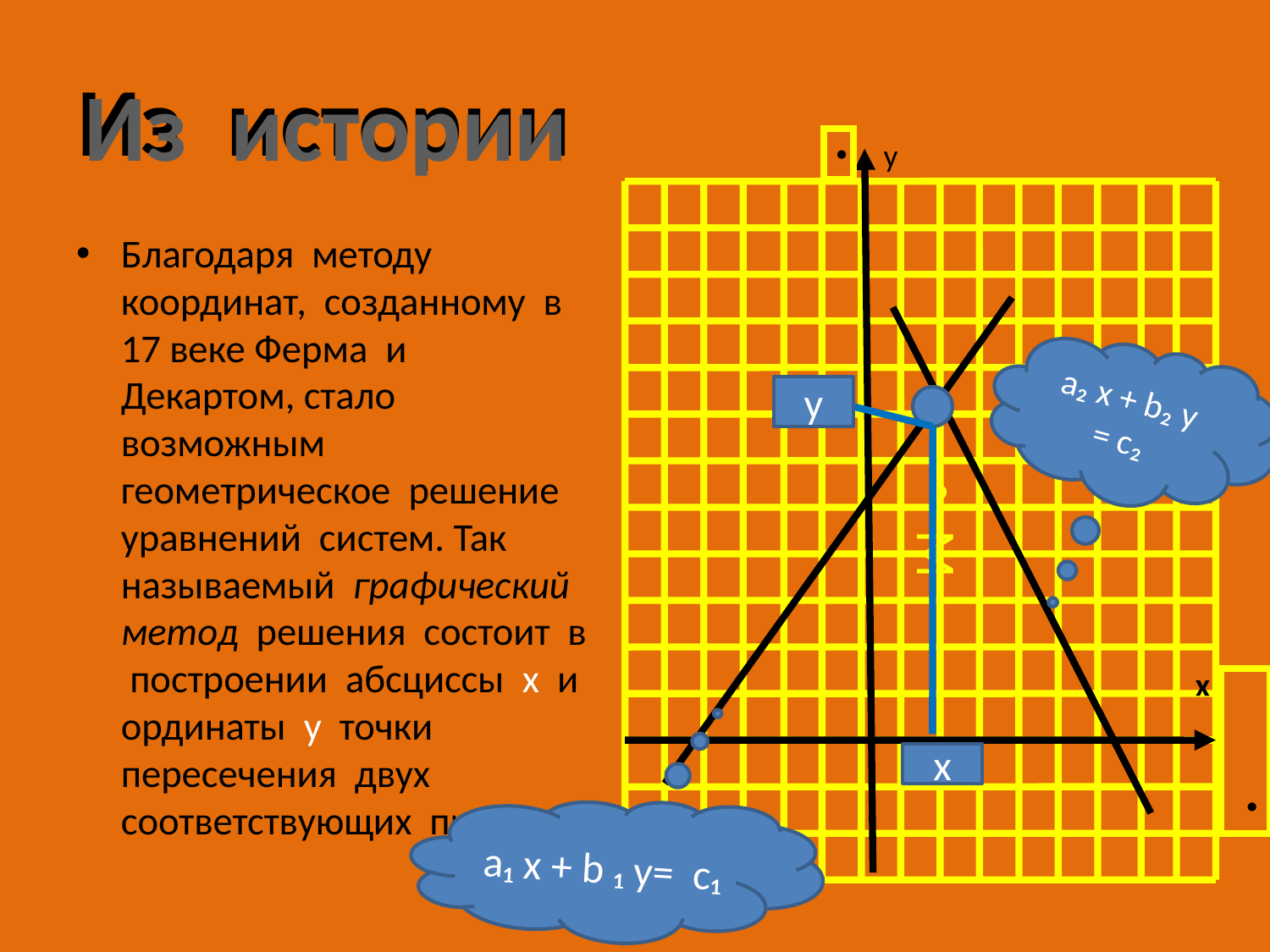

# Из  истории
Из  истории
y

М

   x
Благодаря  методу  координат,  созданному  в  17 веке Ферма  и  Декартом, стало  возможным  геометрическое  решение  уравнений  систем. Так  называемый  графический  метод  решения  состоит  в  построении  абсциссы  х  и  ординаты  у  точки  пересечения  двух  соответствующих  прямых.
a₂ х + b₂ y = c₂
у

х
а₁ х + b ₁ y=  c₁